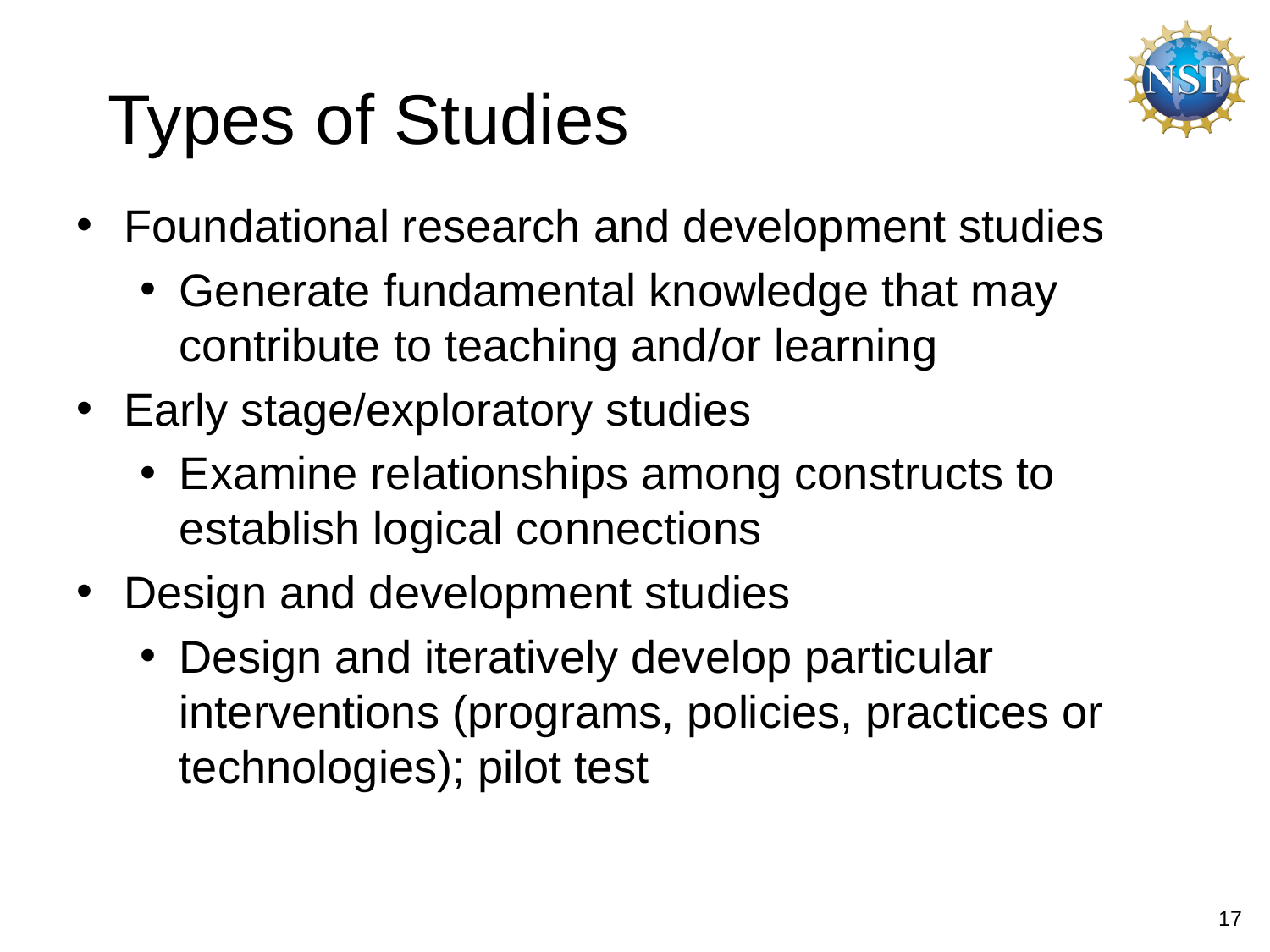

# Types of Studies
Foundational research and development studies
Generate fundamental knowledge that may contribute to teaching and/or learning
Early stage/exploratory studies
Examine relationships among constructs to establish logical connections
Design and development studies
Design and iteratively develop particular interventions (programs, policies, practices or technologies); pilot test